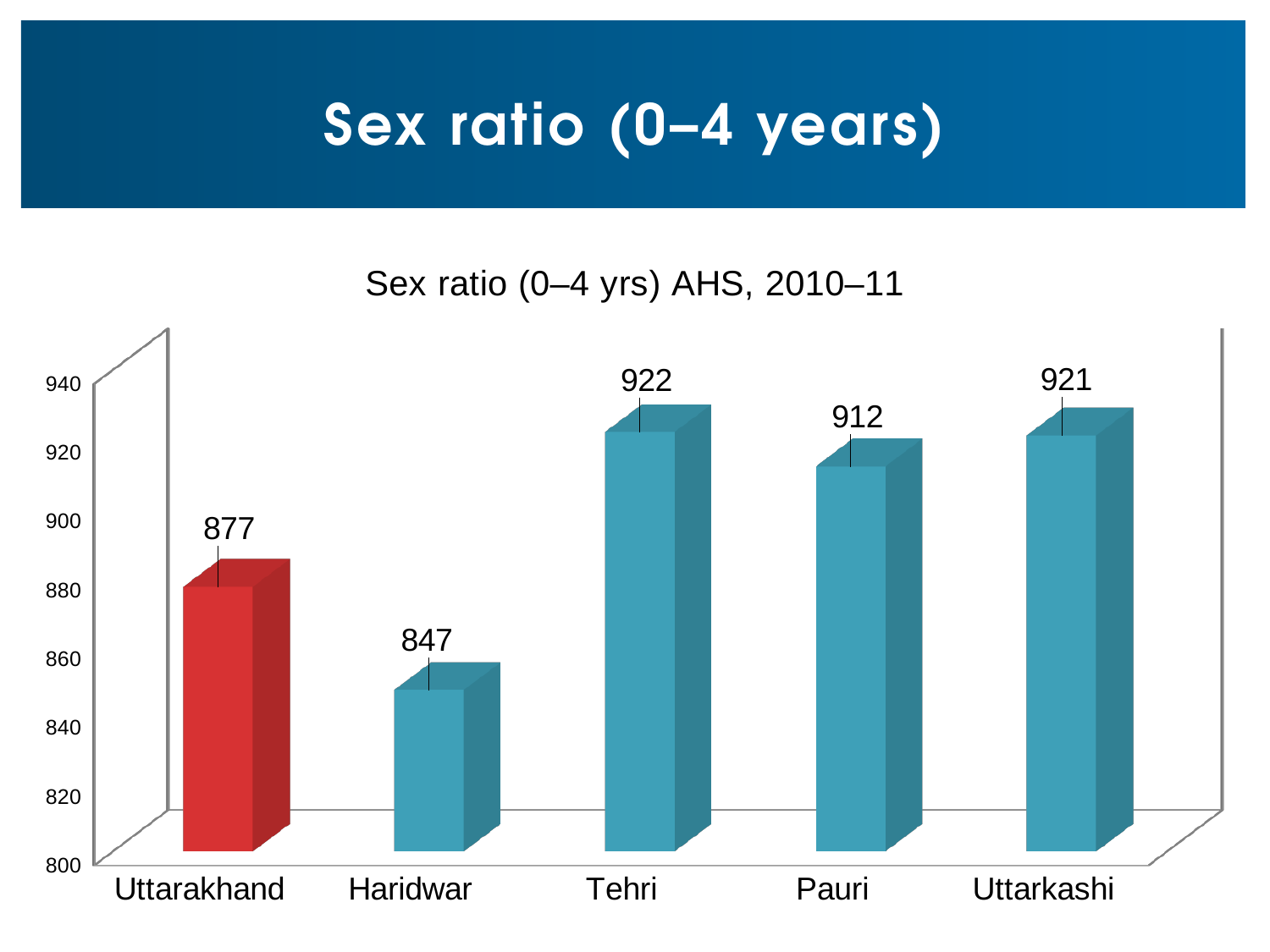

# Sex ratio (0–4 years)

[unsupported chart]